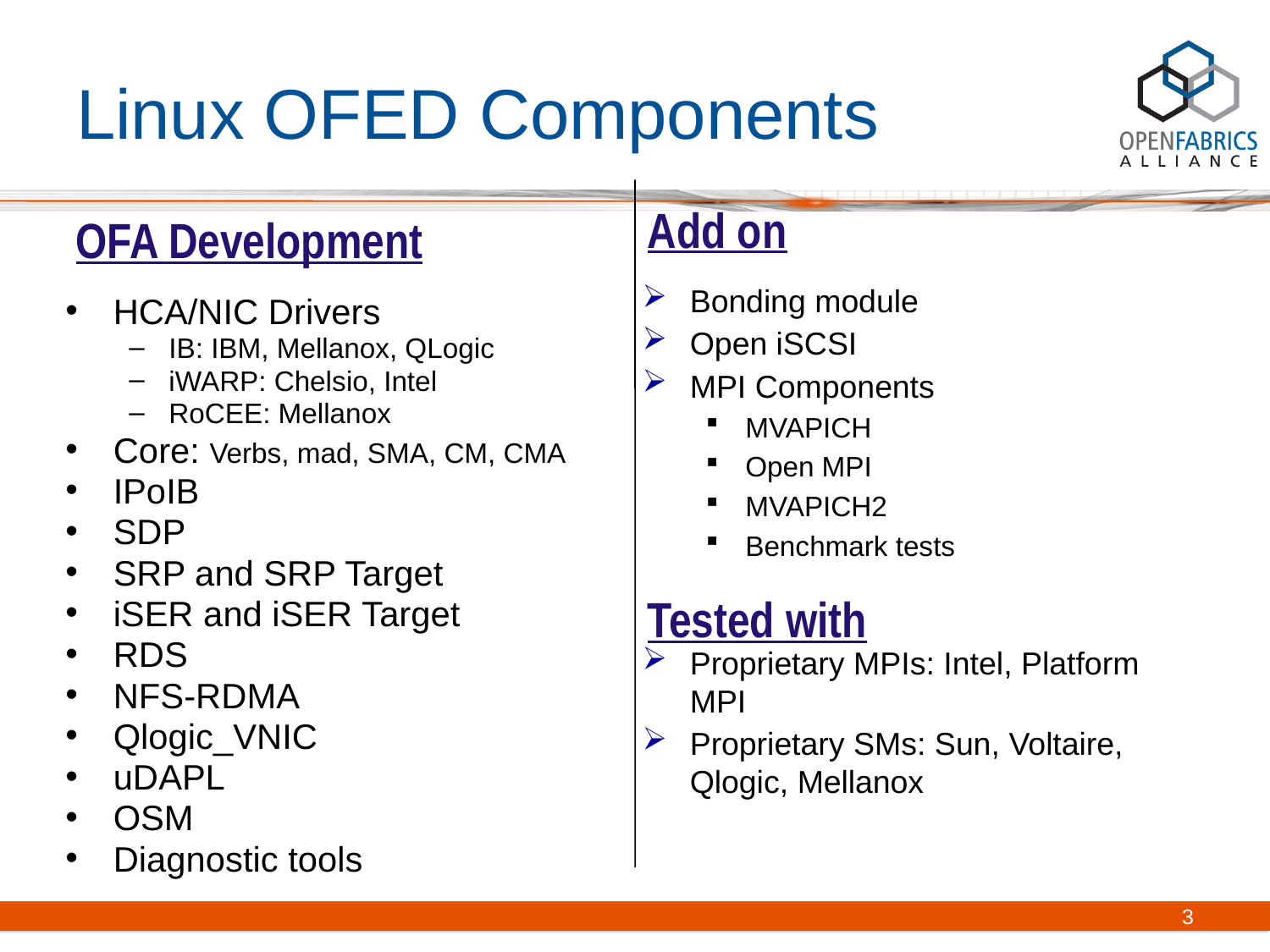

# Linux OFED Components

Add on
OFA Development
Bonding module
Open iSCSI
MPI Components
MVAPICH
Open MPI
MVAPICH2
Benchmark tests

Proprietary MPIs: Intel, Platform  MPI
Proprietary SMs: Sun, Voltaire, Qlogic, Mellanox
HCA/NIC Drivers
IB: IBM, Mellanox, QLogic
iWARP: Chelsio, Intel
RoCEE: Mellanox
Core: Verbs, mad, SMA, CM, CMA
IPoIB
SDP
SRP and SRP Target
iSER and iSER Target
RDS
NFS-RDMA
Qlogic_VNIC
uDAPL
OSM
Diagnostic tools
Tested with
3